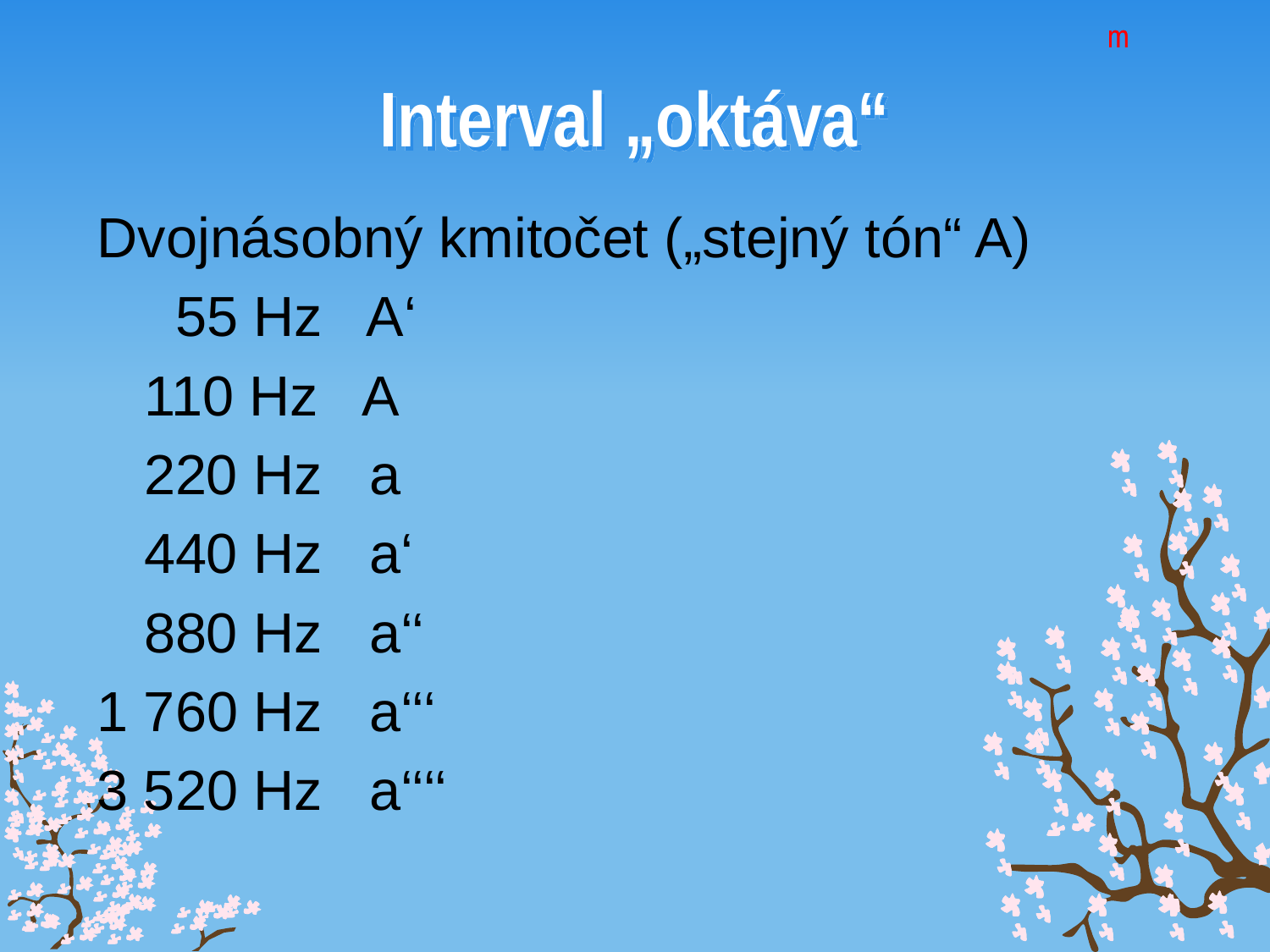

m
m
# Interval „oktáva“
Dvojnásobný kmitočet („stejný tón“ A)
     55 Hz   A‘
   110 Hz   A
   220 Hz   a
   440 Hz   a‘
   880 Hz   a‘‘
1 760 Hz   a‘‘‘
3 520 Hz   a‘‘‘‘